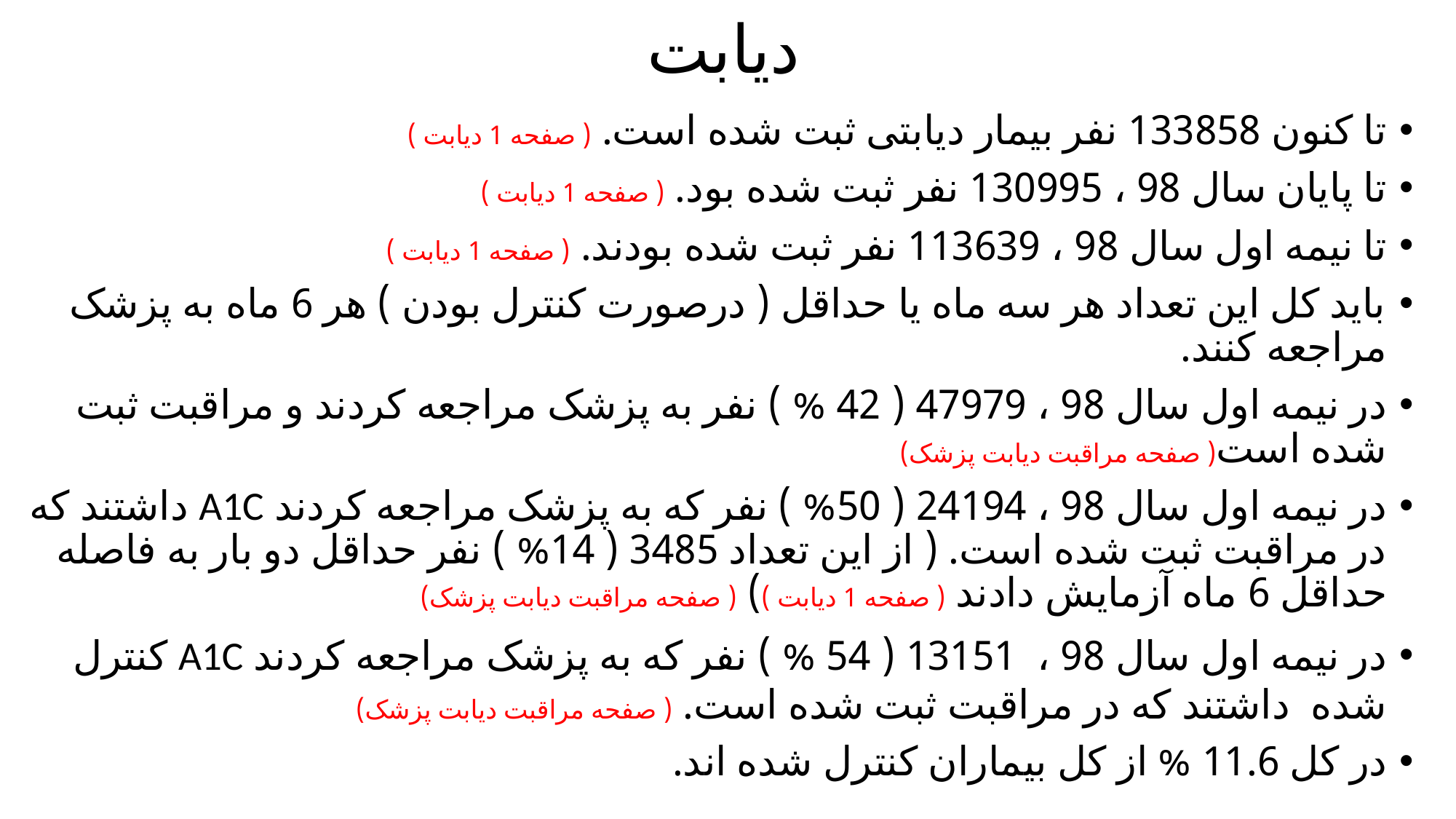

# دیابت
تا کنون 133858 نفر بیمار دیابتی ثبت شده است. ( صفحه 1 دیابت )
تا پایان سال 98 ، 130995 نفر ثبت شده بود. ( صفحه 1 دیابت )
تا نیمه اول سال 98 ، 113639 نفر ثبت شده بودند. ( صفحه 1 دیابت )
باید کل این تعداد هر سه ماه یا حداقل ( درصورت کنترل بودن ) هر 6 ماه به پزشک مراجعه کنند.
در نیمه اول سال 98 ، 47979 ( 42 % ) نفر به پزشک مراجعه کردند و مراقبت ثبت شده است( صفحه مراقبت دیابت پزشک)
در نیمه اول سال 98 ، 24194 ( 50% ) نفر که به پزشک مراجعه کردند A1C داشتند که در مراقبت ثبت شده است. ( از این تعداد 3485 ( 14% ) نفر حداقل دو بار به فاصله حداقل 6 ماه آزمایش دادند ( صفحه 1 دیابت )) ( صفحه مراقبت دیابت پزشک)
در نیمه اول سال 98 ،  13151 ( 54 % ) نفر که به پزشک مراجعه کردند A1C کنترل شده  داشتند که در مراقبت ثبت شده است. ( صفحه مراقبت دیابت پزشک)
در کل 11.6 % از کل بیماران کنترل شده اند.